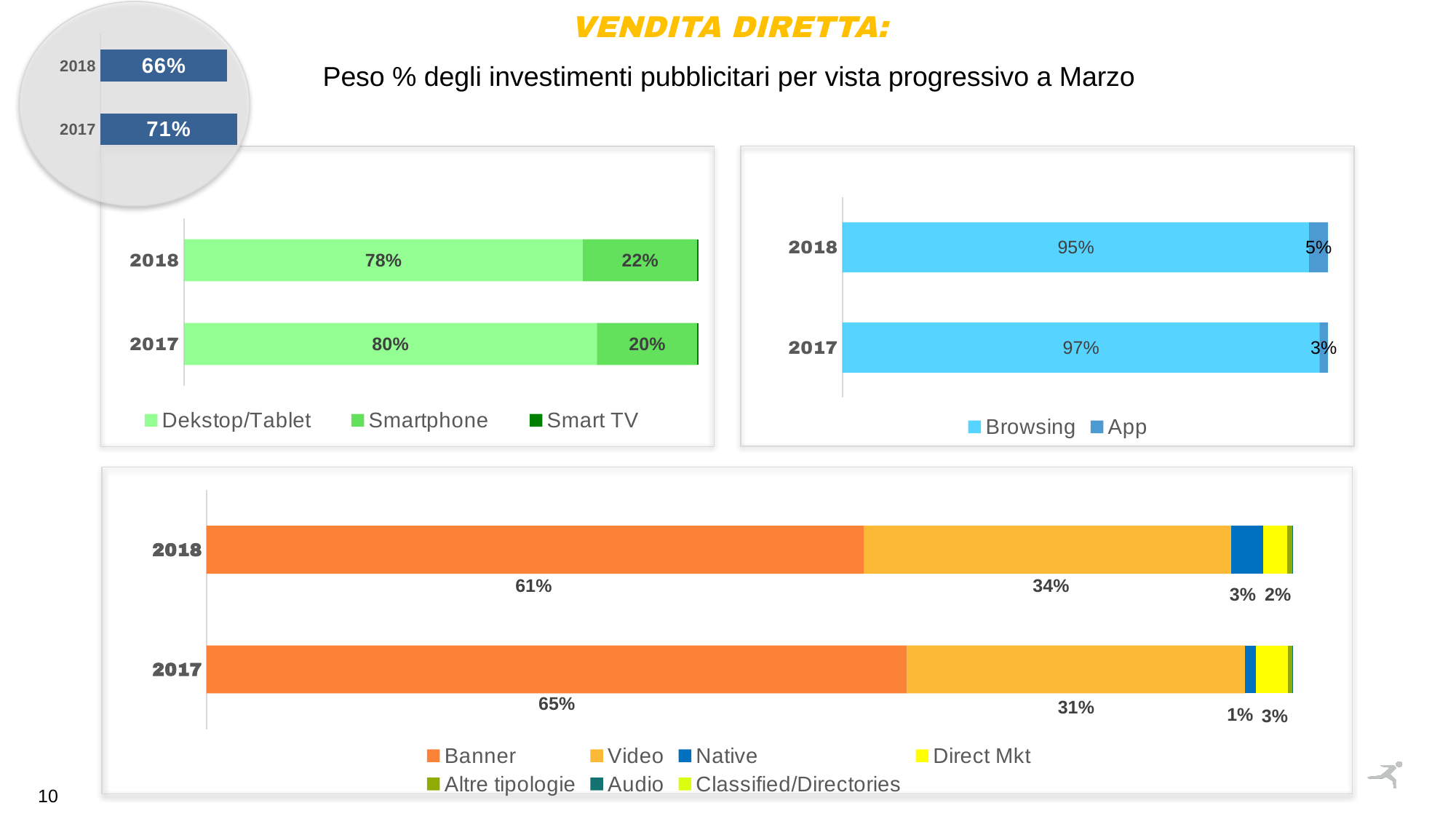

### Chart

| Category | VENDITA DIRETTA | VENDITA OPEN AUCTION | VENDITA PRIVATE DEAL |
|---|---|---|---|
| 2018 | 0.6622799448023368 | 0.19553498570804426 | 0.14218506948961906 |
| 2017 | 0.7130333773045158 | 0.1677487802743336 | 0.11921784242115073 |

### Chart

| Category | Dekstop/Tablet | Smartphone | Smart TV |
|---|---|---|---|
| 2018 | 0.7750368591601897 | 0.22146514516825672 | 0.0034979956715536714 |
| 2017 | 0.8020806892461757 | 0.19532316794982957 | 0.0025961428039947805 |

### Chart

| Category | Browsing | App |
|---|---|---|
| 2018 | 0.9610908279026061 | 0.038909172097393904 |
| 2017 | 0.9824797372565627 | 0.017520262743437317 |

### Chart

| Category | Banner | Video | Native | Direct Mkt | Altre tipologie | Audio | Classified/Directories |
|---|---|---|---|---|---|---|---|
| 2018 | 0.6055023353783345 | 0.33862245915524014 | 0.028919884752423127 | 0.022122806579971854 | 0.004758892407731283 | 7.36217262991426e-05 | 0.0 |
| 2017 | 0.6452066700199577 | 0.3113134752284742 | 0.010124919452949351 | 0.02931273471613083 | 0.004025347446725302 | 1.685313576261717e-05 | 0.0 |
VENDITA DIRETTA:
Peso % degli investimenti pubblicitari per vista progressivo a Marzo
10